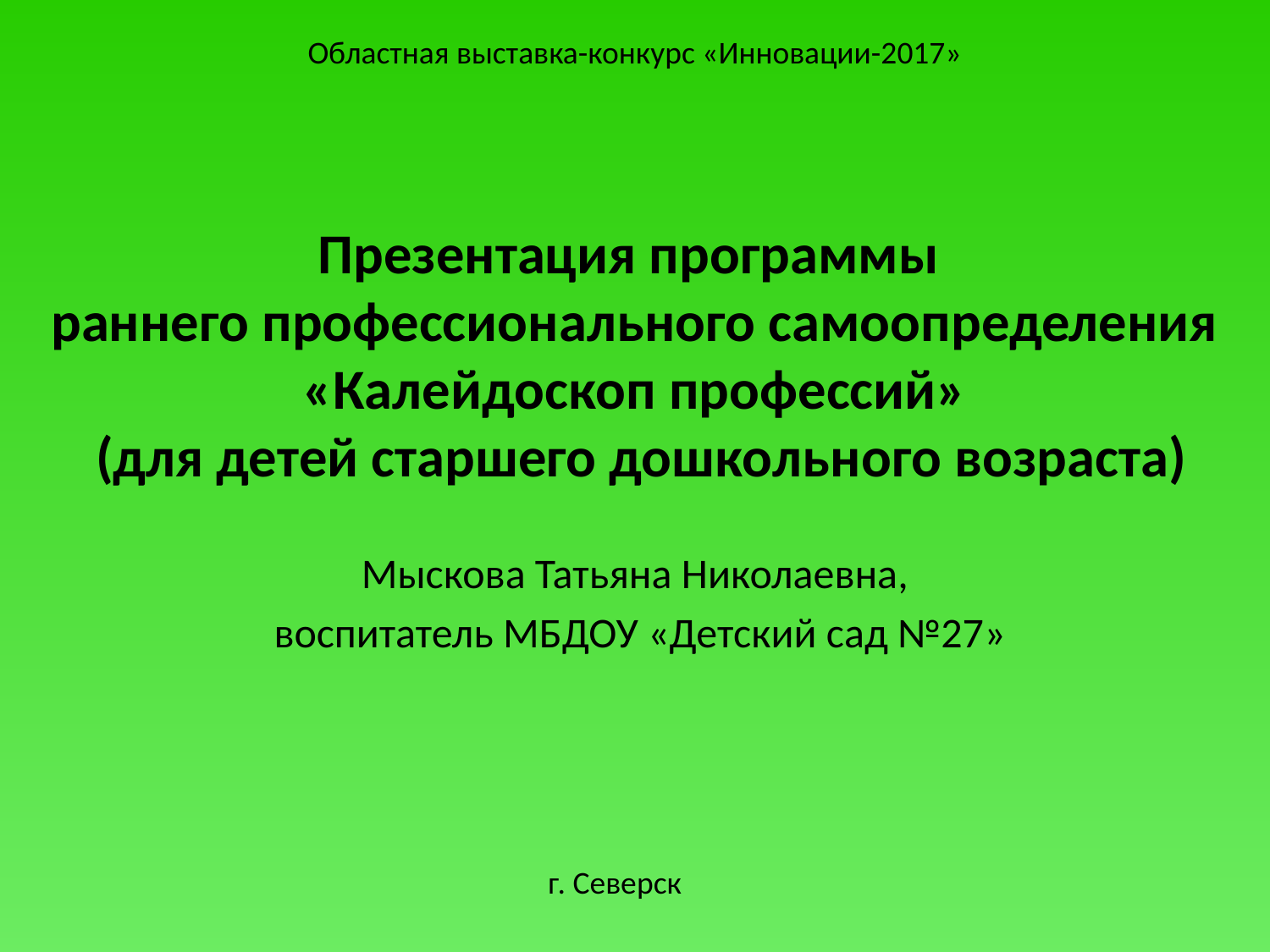

Областная выставка-конкурс «Инновации-2017»
# Презентация программы раннего профессионального самоопределения «Калейдоскоп профессий» (для детей старшего дошкольного возраста)
Мыскова Татьяна Николаевна,
 воспитатель МБДОУ «Детский сад №27»
г. Северск